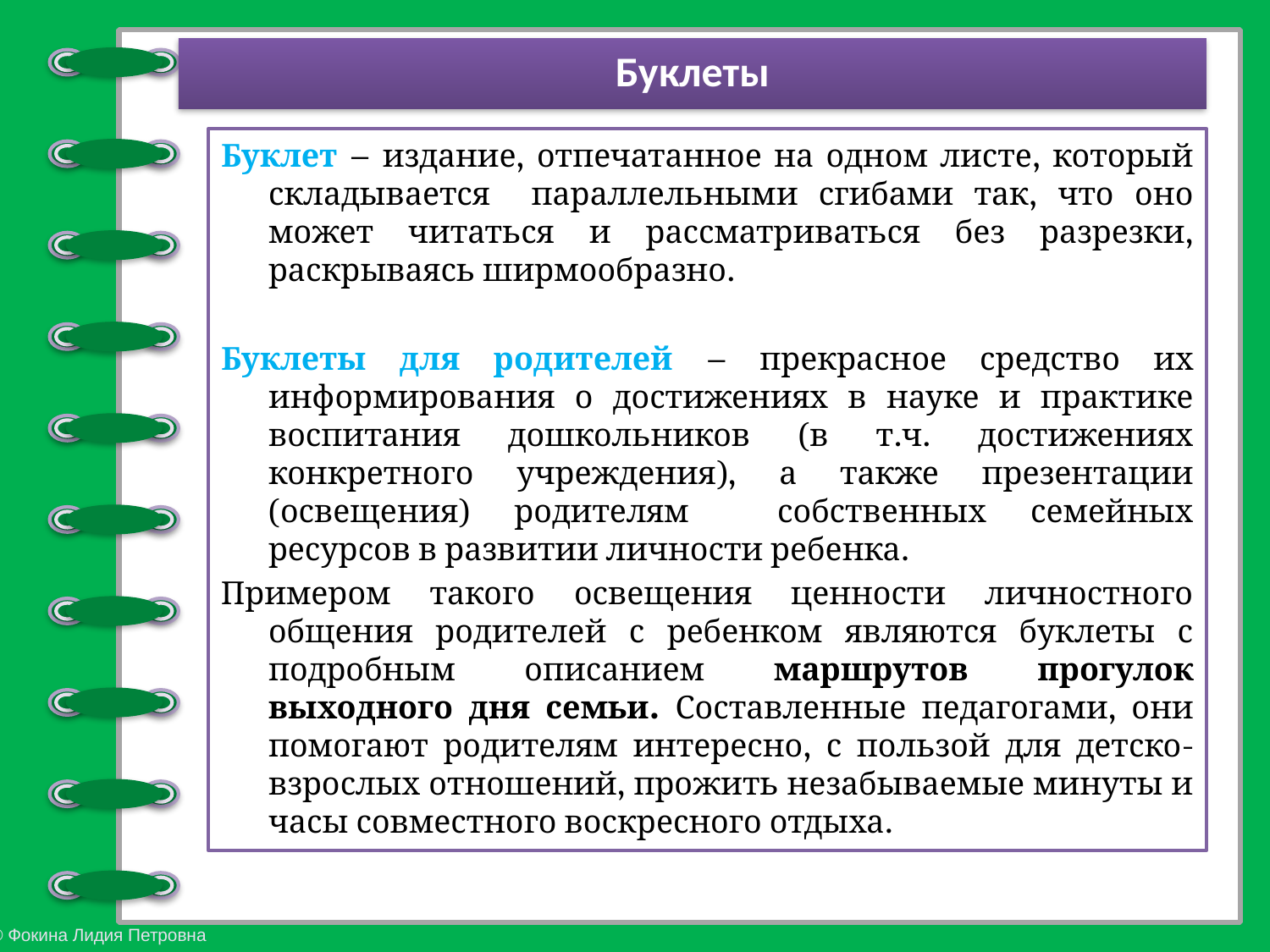

# Буклеты
Буклет – издание, отпечатанное на одном листе, который складывается  параллельными сгибами так, что оно может читаться и рассматриваться без разрезки, раскрываясь ширмообразно.

Буклеты для родителей – прекрасное средство их информирования о достижениях в науке и практике воспитания дошкольников (в т.ч. достижениях конкретного учреждения), а также презентации (освещения) родителям  собственных семейных ресурсов в развитии личности ребенка.
Примером такого освещения ценности личностного общения родителей с ребенком являются буклеты с подробным описанием маршрутов прогулок выходного дня семьи. Составленные педагогами, они помогают родителям интересно, с пользой для детско-взрослых отношений, прожить незабываемые минуты и часы совместного воскресного отдыха.